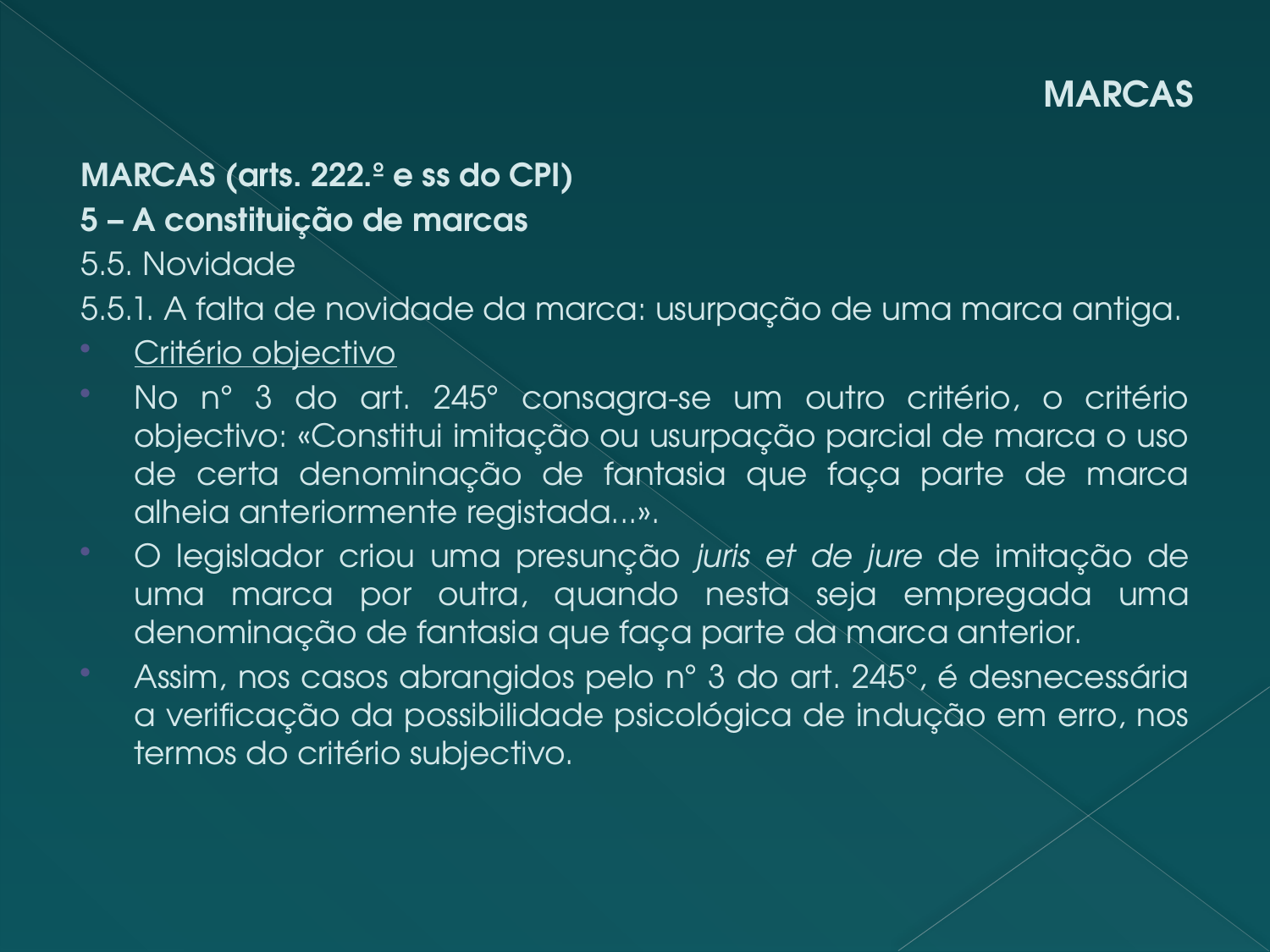

# MARCAS
MARCAS (arts. 222.º e ss do CPI)
5 – A constituição de marcas
5.5. Novidade
5.5.1. A falta de novidade da marca: usurpação de uma marca antiga.
Critério objectivo
No n° 3 do art. 245° consagra-se um outro critério, o critério objectivo: «Constitui imitação ou usurpação parcial de marca o uso de certa denominação de fantasia que faça parte de marca alheia anteriormente registada...».
O legislador criou uma presunção juris et de jure de imitação de uma marca por outra, quando nesta seja empregada uma denominação de fantasia que faça parte da marca anterior.
Assim, nos casos abrangidos pelo n° 3 do art. 245°, é desnecessária a verificação da possibilidade psicológica de indução em erro, nos termos do critério subjectivo.